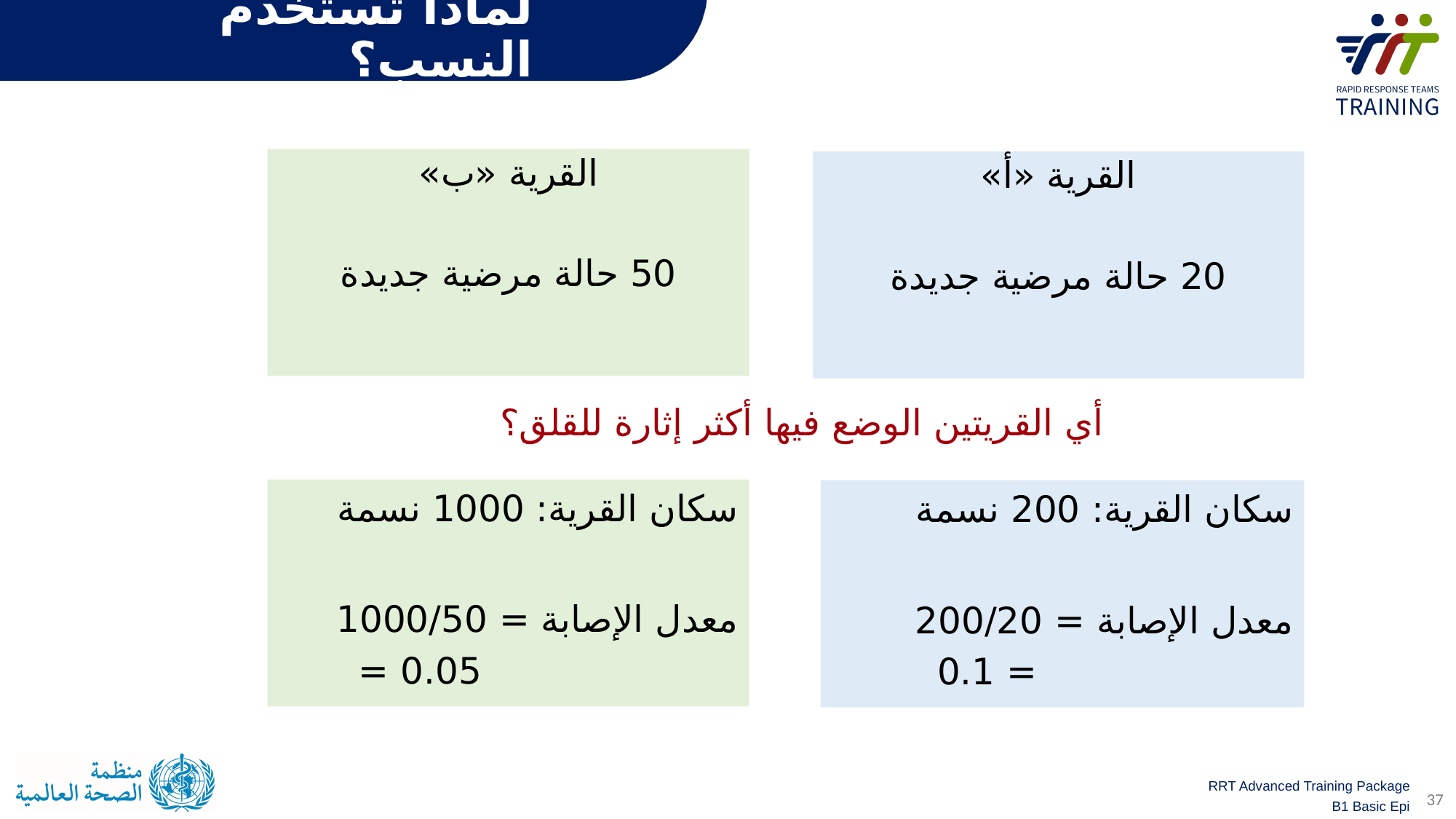

لماذا تُستخدم النسب؟

القرية «ب»

50 حالة مرضية جديدة
القرية «أ»

20 حالة مرضية جديدة
أي القريتين الوضع فيها أكثر إثارة للقلق؟

سكان القرية: 1000 نسمة

معدل الإصابة = 1000/50
                      0.05 =

سكان القرية: 200 نسمة

معدل الإصابة = 200/20
                      = 0.1